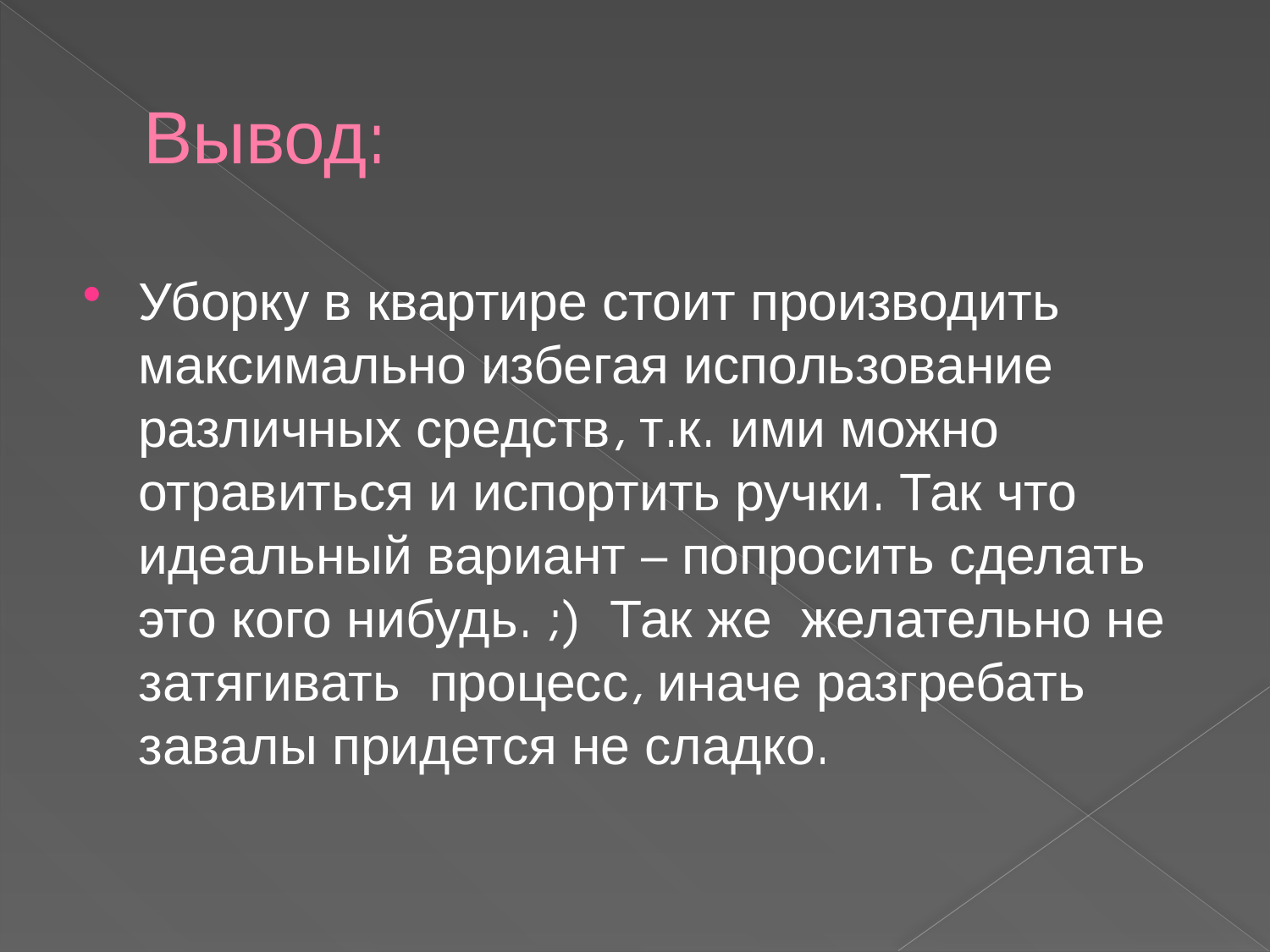

# Вывод:
Уборку в квартире стоит производить максимально избегая использование различных средств, т.к. ими можно отравиться и испортить ручки. Так что идеальный вариант – попросить сделать это кого нибудь. ;)  Так же  желательно не затягивать  процесс, иначе разгребать завалы придется не сладко.